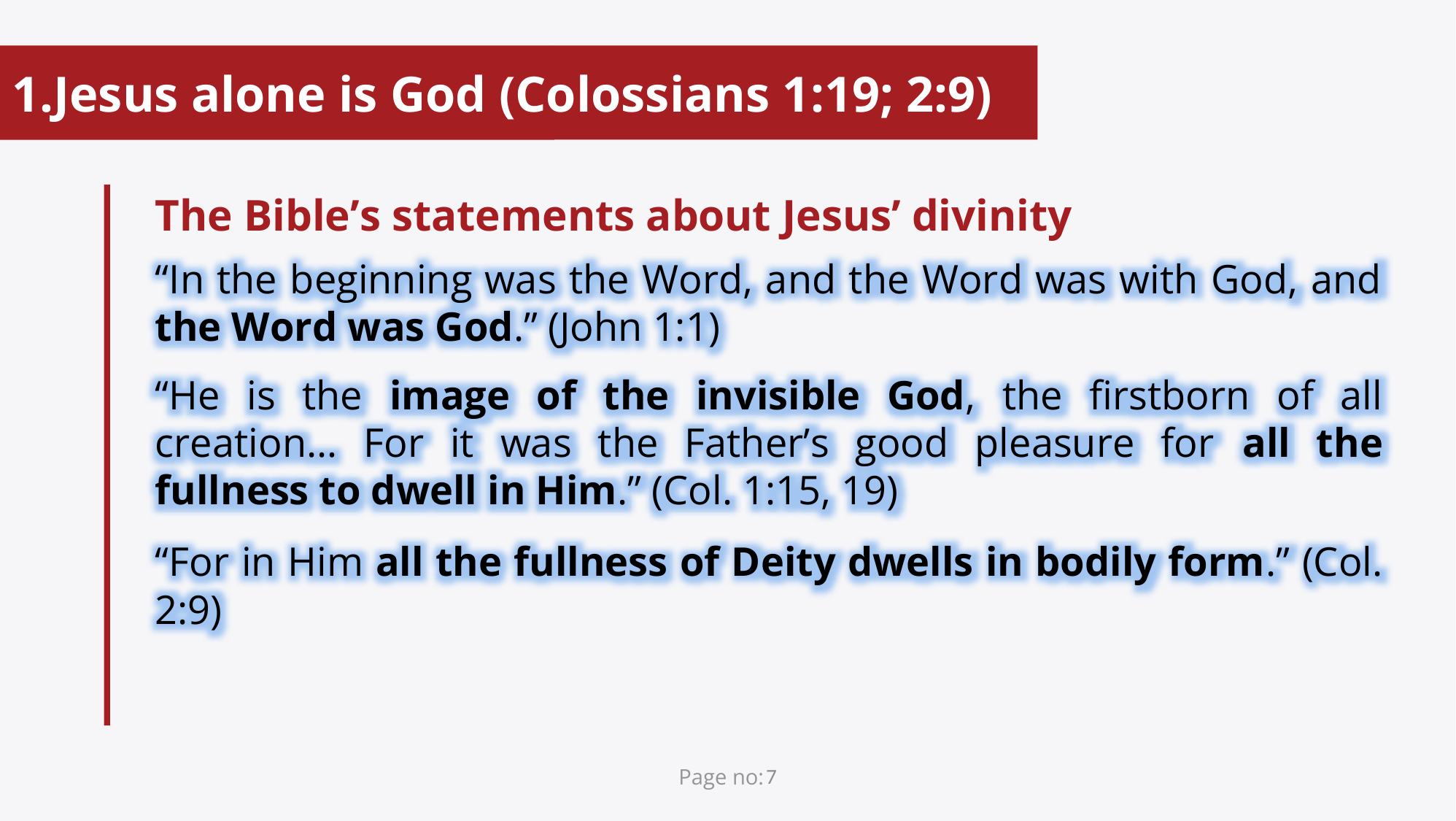

Jesus alone is God (Colossians 1:19; 2:9)
The Bible’s statements about Jesus’ divinity
“In the beginning was the Word, and the Word was with God, and the Word was God.” (John 1:1)
“He is the image of the invisible God, the firstborn of all creation… For it was the Father’s good pleasure for all the fullness to dwell in Him.” (Col. 1:15, 19)
“For in Him all the fullness of Deity dwells in bodily form.” (Col. 2:9)